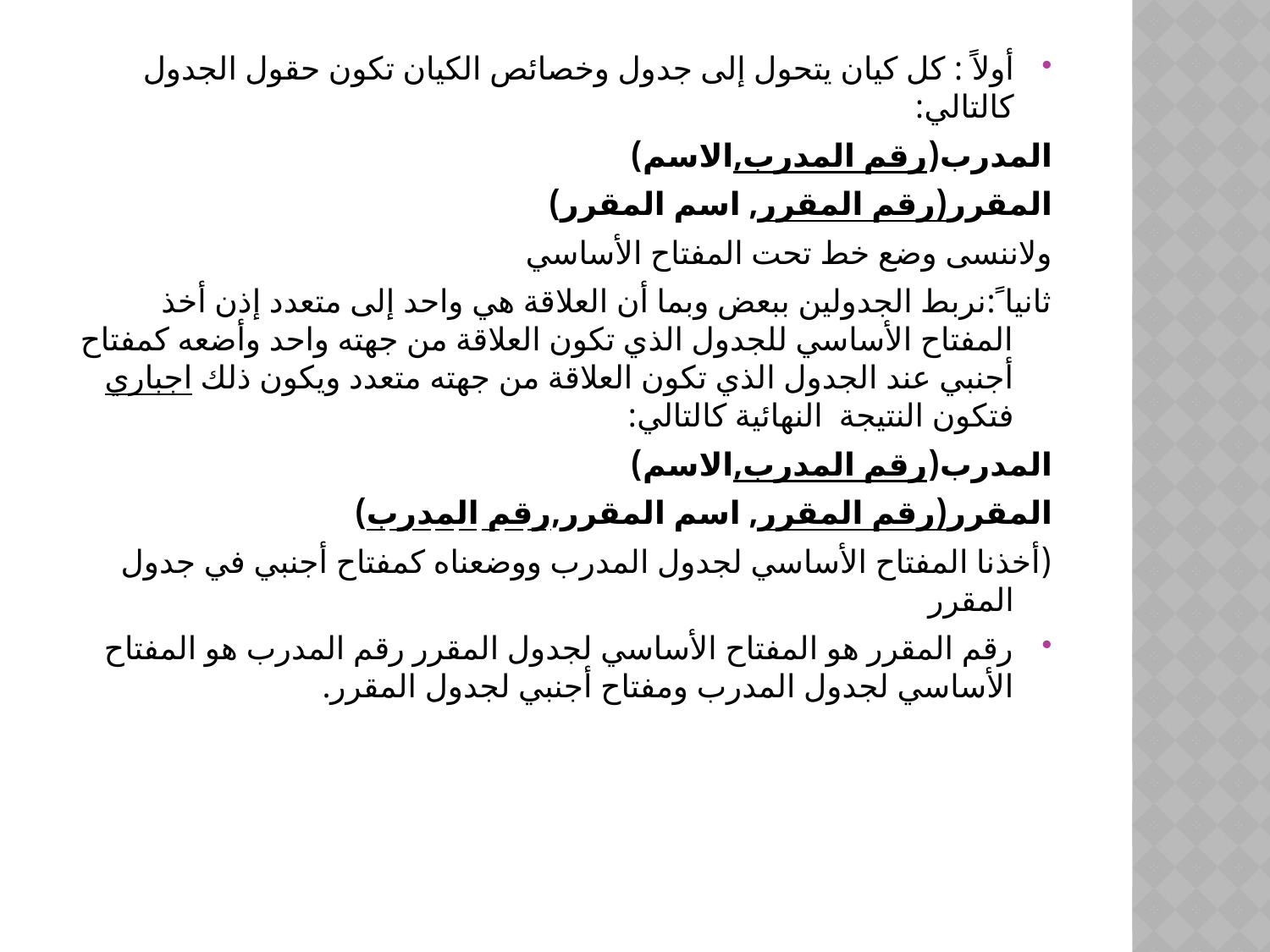

أولاً : كل كيان يتحول إلى جدول وخصائص الكيان تكون حقول الجدول كالتالي:
المدرب(رقم المدرب,الاسم)
المقرر(رقم المقرر, اسم المقرر)
ولاننسى وضع خط تحت المفتاح الأساسي
ثانيا ً:نربط الجدولين ببعض وبما أن العلاقة هي واحد إلى متعدد إذن أخذ المفتاح الأساسي للجدول الذي تكون العلاقة من جهته واحد وأضعه كمفتاح أجنبي عند الجدول الذي تكون العلاقة من جهته متعدد ويكون ذلك اجباري فتكون النتيجة  النهائية كالتالي:
المدرب(رقم المدرب,الاسم)
المقرر(رقم المقرر, اسم المقرر,رقم المدرب)
(أخذنا المفتاح الأساسي لجدول المدرب ووضعناه كمفتاح أجنبي في جدول المقرر
رقم المقرر هو المفتاح الأساسي لجدول المقرر رقم المدرب هو المفتاح الأساسي لجدول المدرب ومفتاح أجنبي لجدول المقرر.